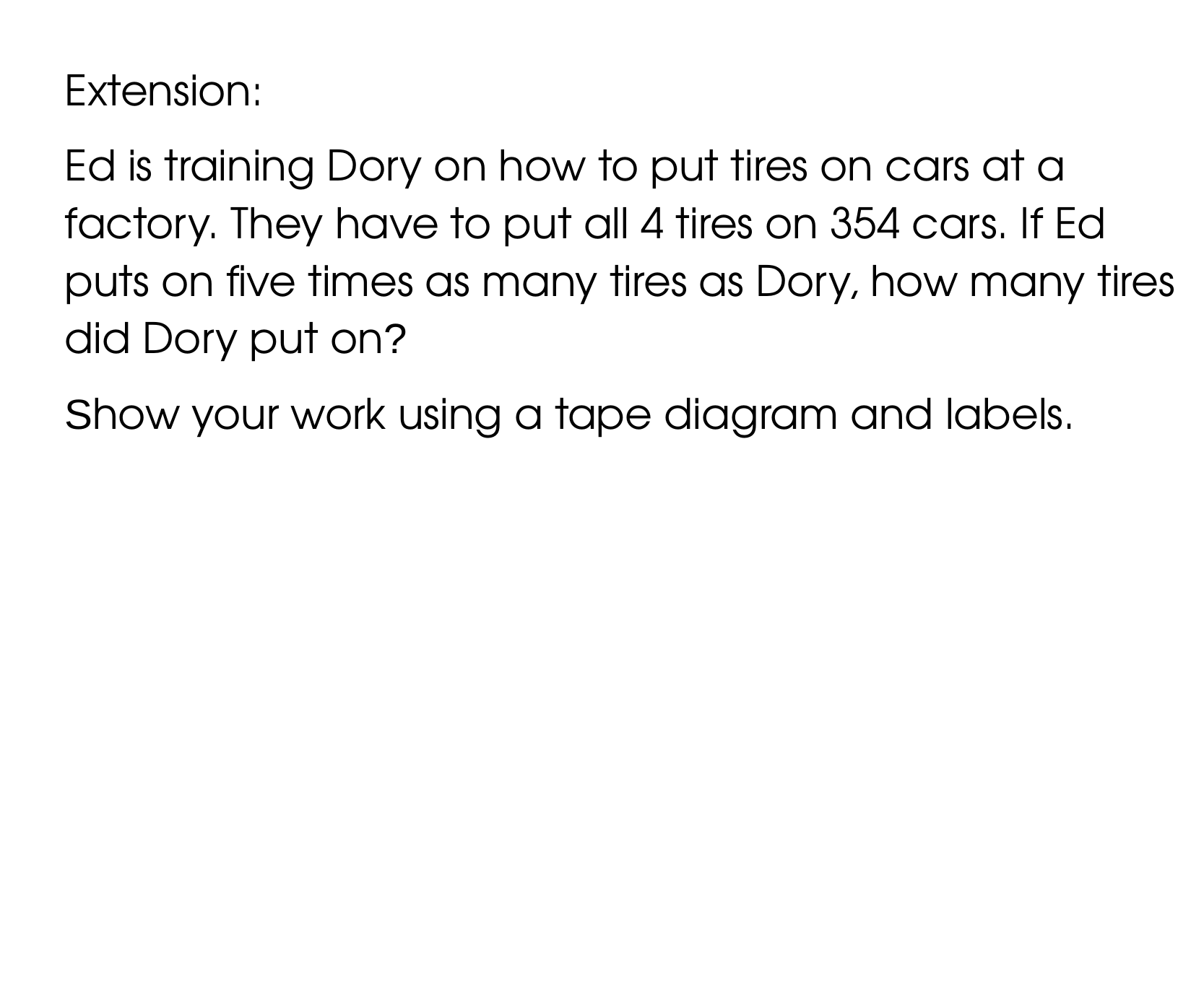

Extension:
Ed is training Dory on how to put tires on cars at a factory. They have to put all 4 tires on 354 cars. If Ed puts on five times as many tires as Dory, how many tires did Dory put on?
Show your work using a tape diagram and labels.